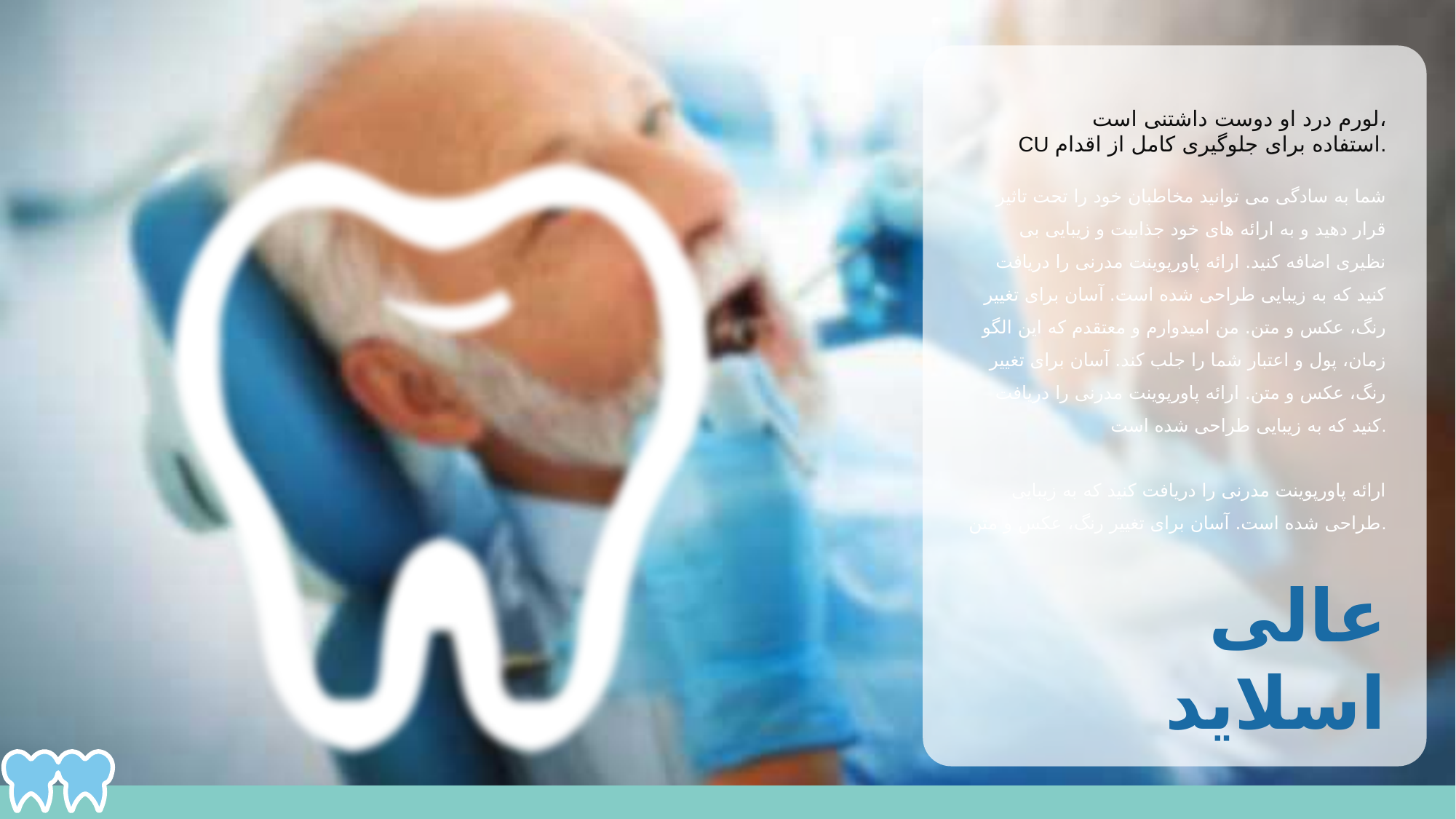

لورم درد او دوست داشتنی است،
CU استفاده برای جلوگیری کامل از اقدام.

شما به سادگی می توانید مخاطبان خود را تحت تاثیر قرار دهید و به ارائه های خود جذابیت و زیبایی بی نظیری اضافه کنید. ارائه پاورپوینت مدرنی را دریافت کنید که به زیبایی طراحی شده است. آسان برای تغییر رنگ، عکس و متن. من امیدوارم و معتقدم که این الگو زمان، پول و اعتبار شما را جلب کند. آسان برای تغییر رنگ، عکس و متن. ارائه پاورپوینت مدرنی را دریافت کنید که به زیبایی طراحی شده است.

ارائه پاورپوینت مدرنی را دریافت کنید که به زیبایی طراحی شده است. آسان برای تغییر رنگ، عکس و متن.
عالی
اسلاید